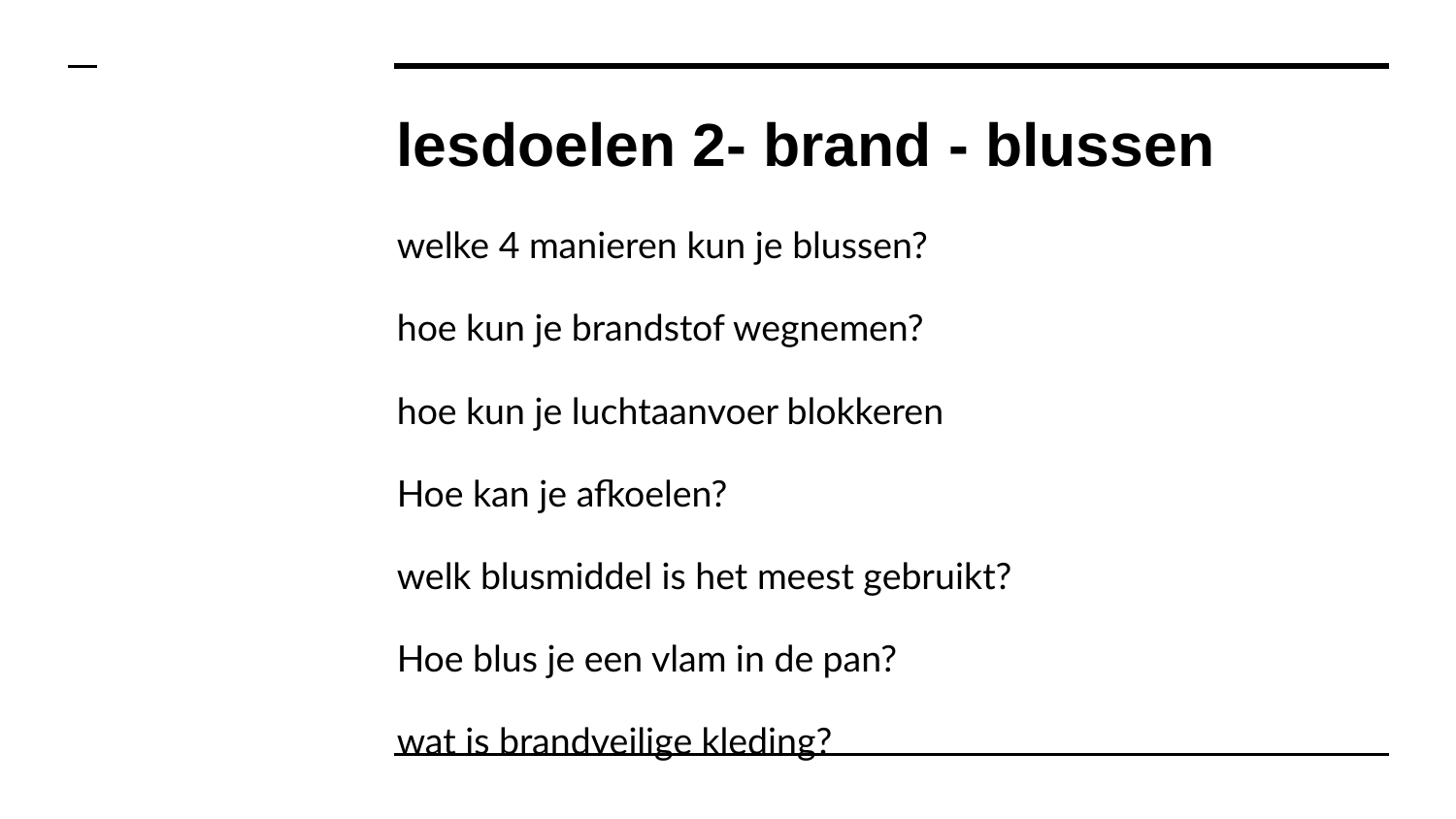

# lesdoelen 2- brand - blussen
welke 4 manieren kun je blussen?
hoe kun je brandstof wegnemen?
hoe kun je luchtaanvoer blokkeren
Hoe kan je afkoelen?
welk blusmiddel is het meest gebruikt?
Hoe blus je een vlam in de pan?
wat is brandveilige kleding?